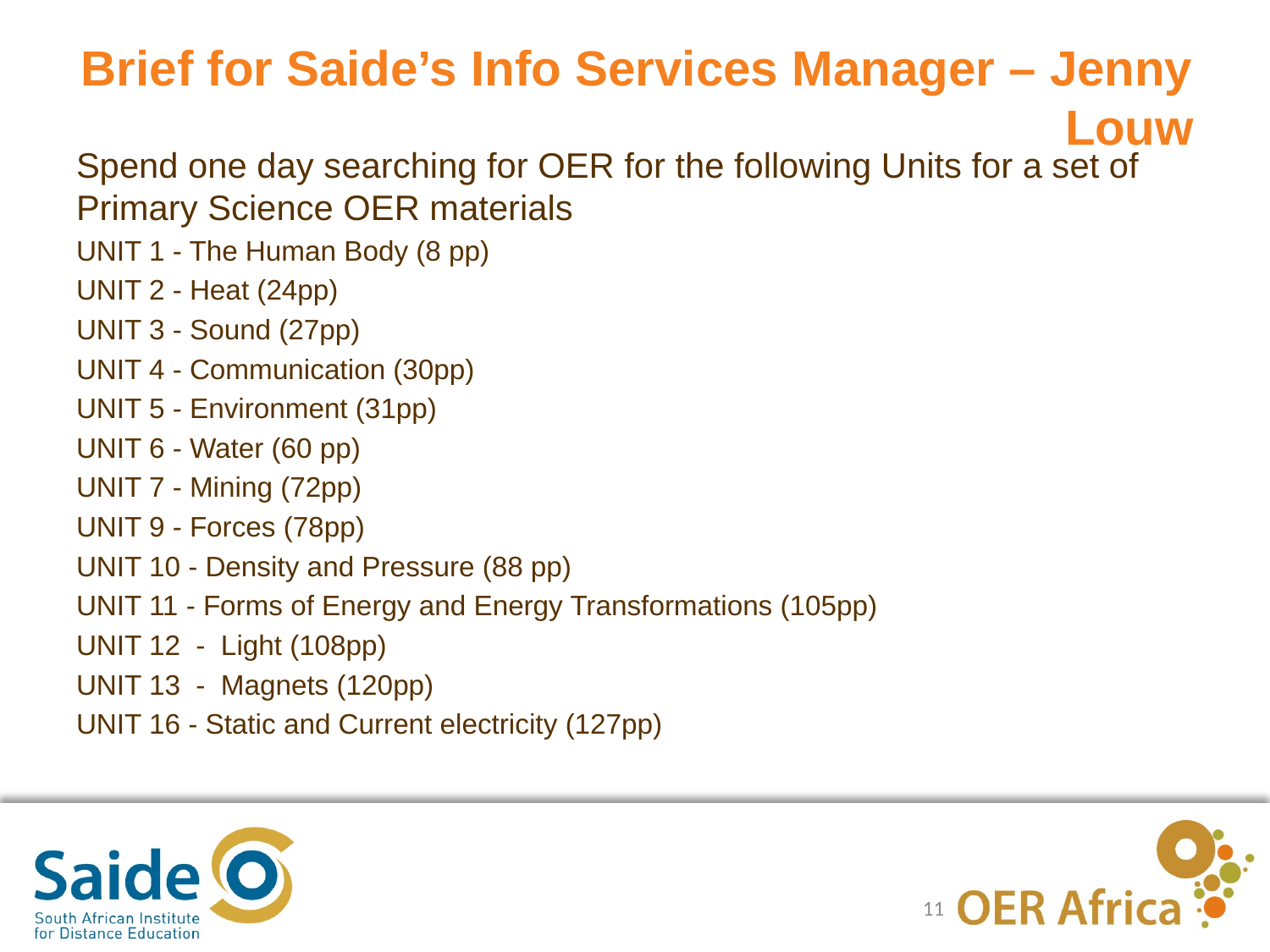

# Brief for Saide’s Info Services Manager – Jenny Louw
Spend one day searching for OER for the following Units for a set of Primary Science OER materials
UNIT 1 - The Human Body (8 pp)
UNIT 2 - Heat (24pp)
UNIT 3 - Sound (27pp)
UNIT 4 - Communication (30pp)
UNIT 5 - Environment (31pp)
UNIT 6 - Water (60 pp)
UNIT 7 - Mining (72pp)
UNIT 9 - Forces (78pp)
UNIT 10 - Density and Pressure (88 pp)
UNIT 11 - Forms of Energy and Energy Transformations (105pp)
UNIT 12  -  Light (108pp)
UNIT 13  -  Magnets (120pp)
UNIT 16 - Static and Current electricity (127pp)

11